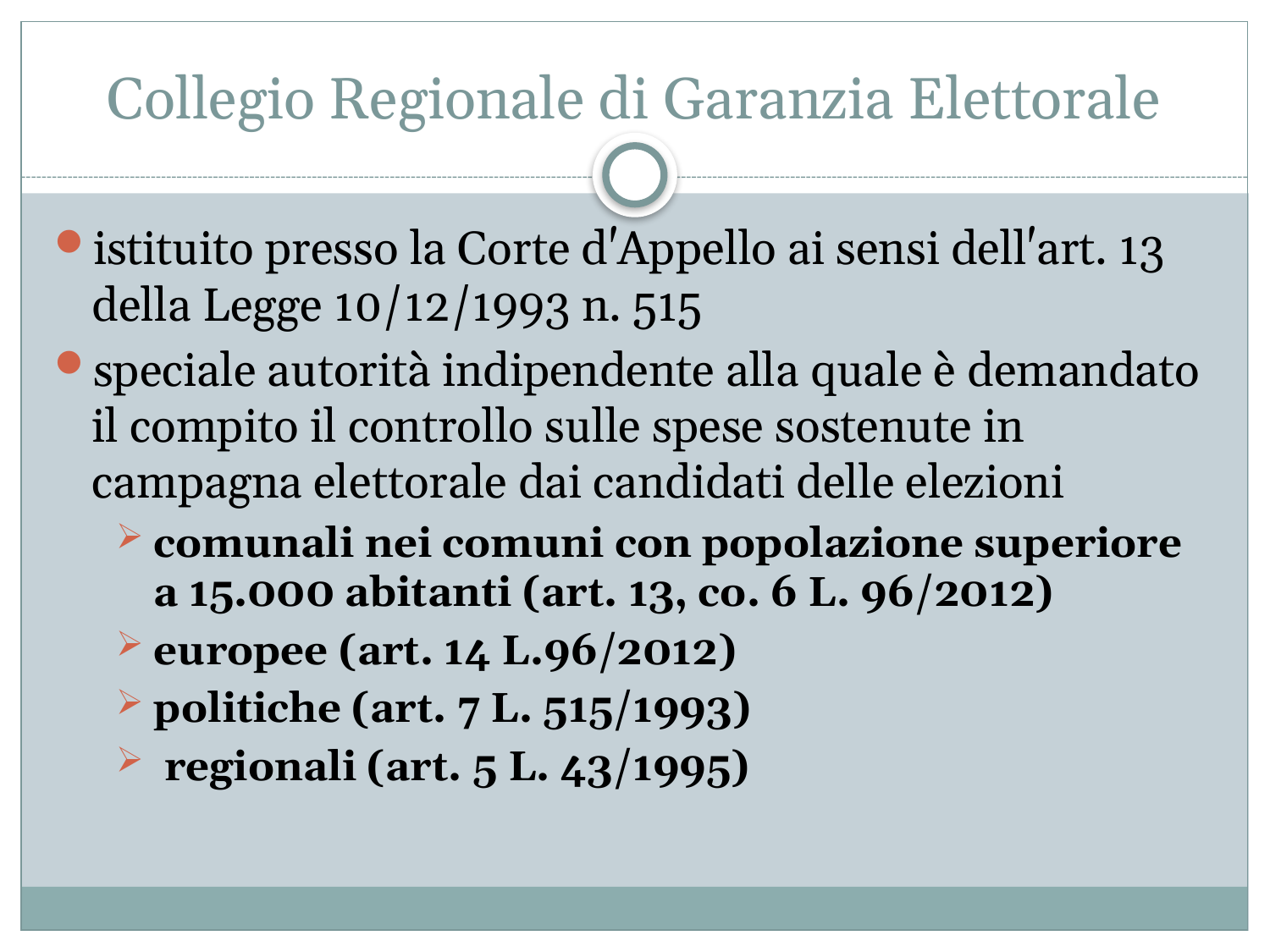

# Collegio Regionale di Garanzia Elettorale
istituito presso la Corte d'Appello ai sensi dell'art. 13 della Legge 10/12/1993 n. 515
speciale autorità indipendente alla quale è demandato il compito il controllo sulle spese sostenute in campagna elettorale dai candidati delle elezioni
comunali nei comuni con popolazione superiore a 15.000 abitanti (art. 13, co. 6 L. 96/2012)
europee (art. 14 L.96/2012)
politiche (art. 7 L. 515/1993)
 regionali (art. 5 L. 43/1995)